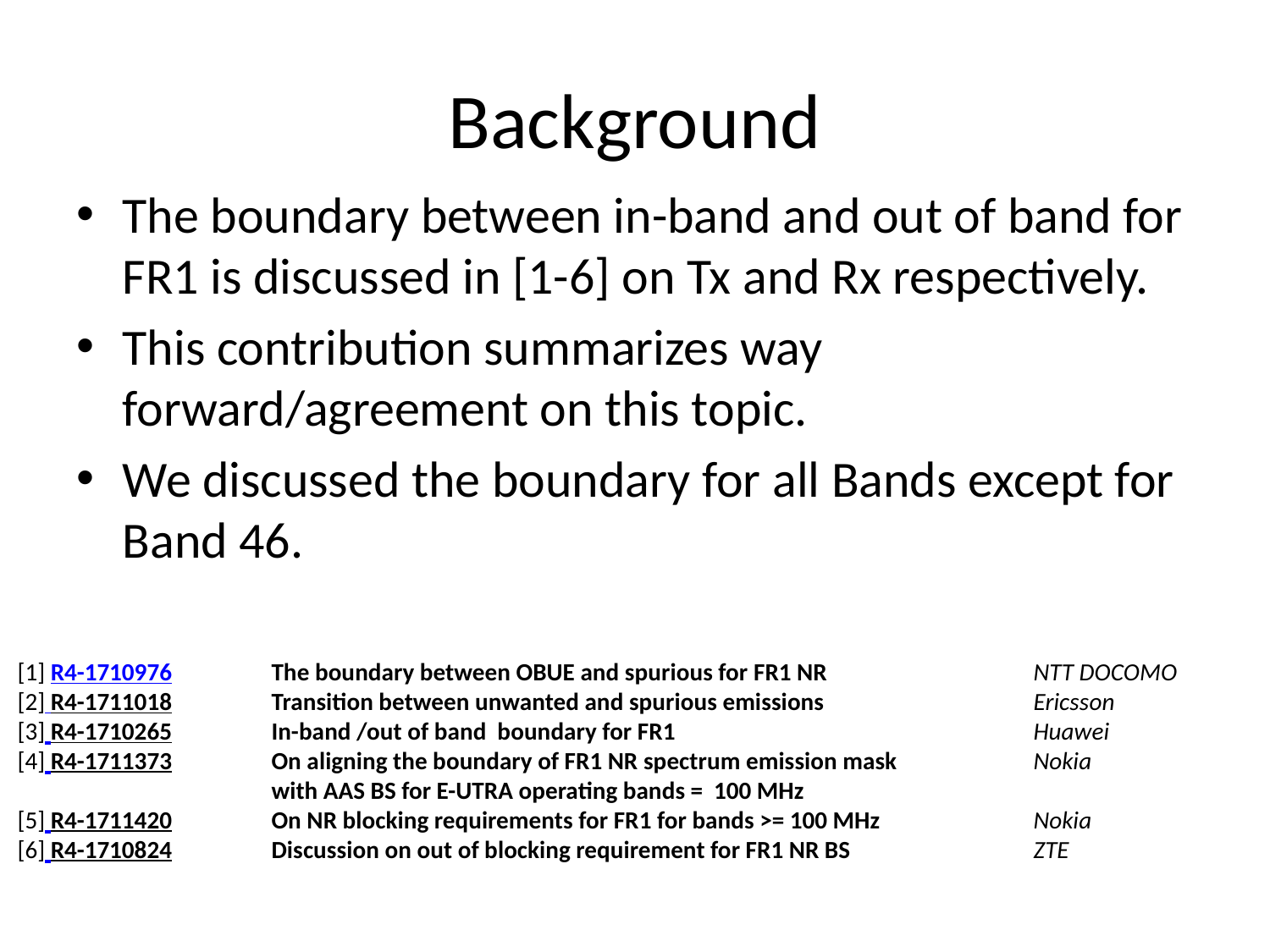

# Background
The boundary between in-band and out of band for FR1 is discussed in [1-6] on Tx and Rx respectively.
This contribution summarizes way forward/agreement on this topic.
We discussed the boundary for all Bands except for Band 46.
[1] R4-1710976 	The boundary between OBUE and spurious for FR1 NR		NTT DOCOMO
[2] R4-1711018 	Transition between unwanted and spurious emissions		Ericsson
[3] R4-1710265 	In-band /out of band  boundary for FR1			Huawei
[4] R4-1711373 	On aligning the boundary of FR1 NR spectrum emission mask 		Nokia
 		with AAS BS for E-UTRA operating bands =  100 MHz
[5] R4-1711420 	On NR blocking requirements for FR1 for bands >= 100 MHz		Nokia
[6] R4-1710824 	Discussion on out of blocking requirement for FR1 NR BS		ZTE